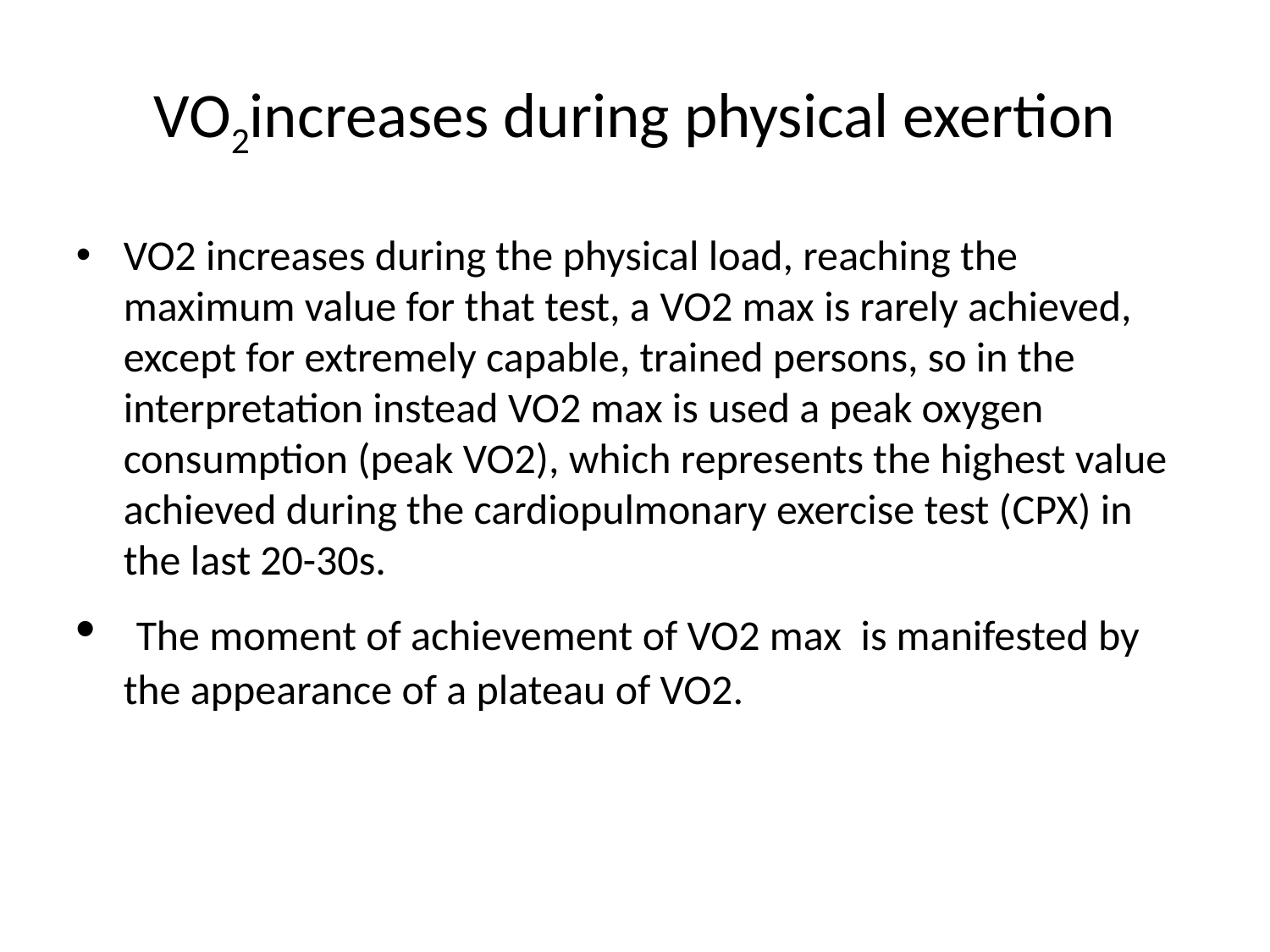

VO2increases during physical exertion
VO2 increases during the physical load, reaching the maximum value for that test, a VO2 max is rarely achieved, except for extremely capable, trained persons, so in the interpretation instead VO2 max is used a peak oxygen consumption (peak VO2), which represents the highest value achieved during the cardiopulmonary exercise test (CPX) in the last 20-30s.
 The moment of achievement of VO2 max  is manifested by the appearance of a plateau of VO2.